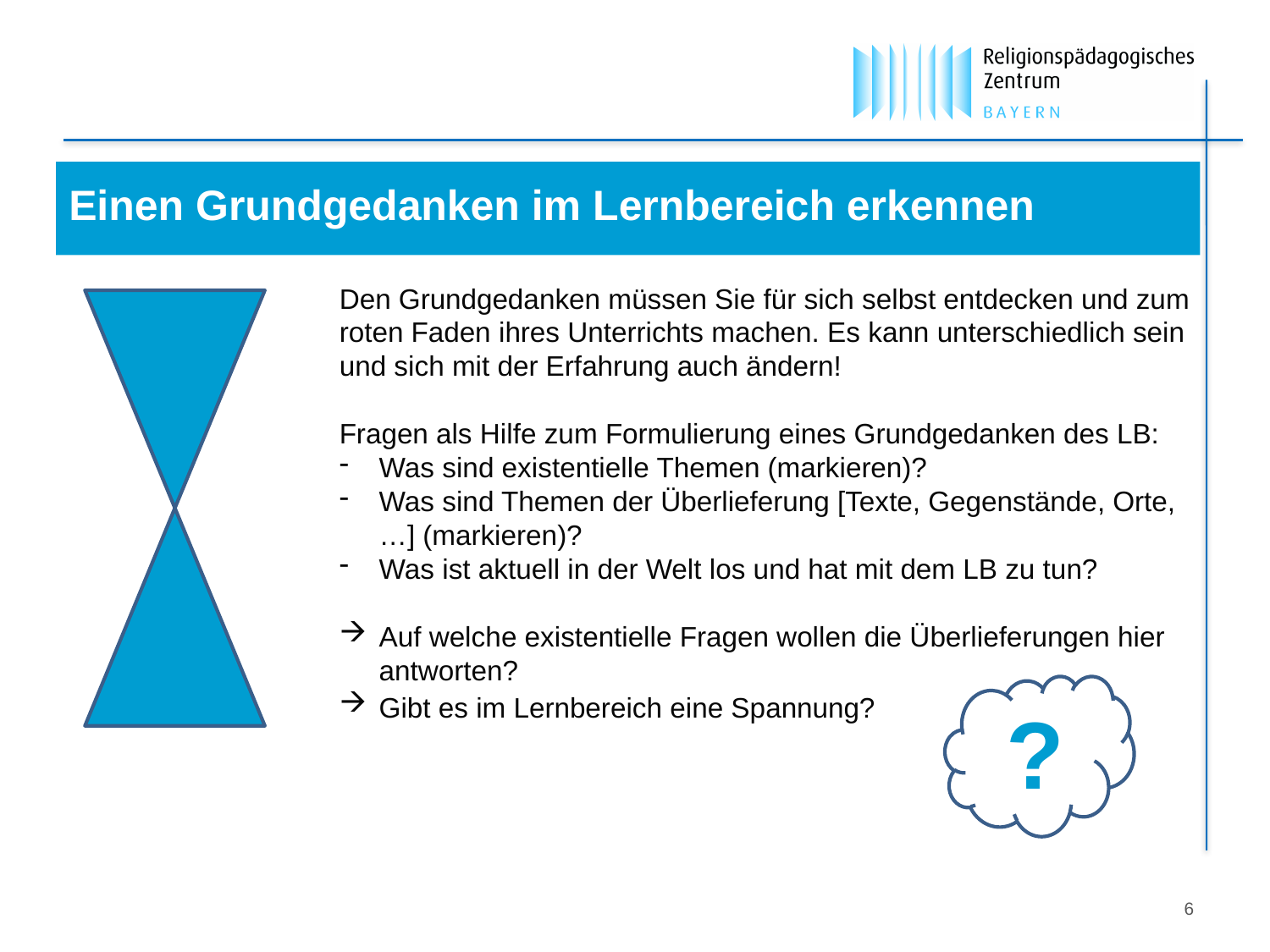

Einen Grundgedanken im Lernbereich erkennen

Den Grundgedanken müssen Sie für sich selbst entdecken und zum roten Faden ihres Unterrichts machen. Es kann unterschiedlich sein und sich mit der Erfahrung auch ändern!

Fragen als Hilfe zum Formulierung eines Grundgedanken des LB:
Was sind existentielle Themen (markieren)?
Was sind Themen der Überlieferung [Texte, Gegenstände, Orte, …] (markieren)?
Was ist aktuell in der Welt los und hat mit dem LB zu tun?

Auf welche existentielle Fragen wollen die Überlieferungen hier antworten?
Gibt es im Lernbereich eine Spannung?

?
6